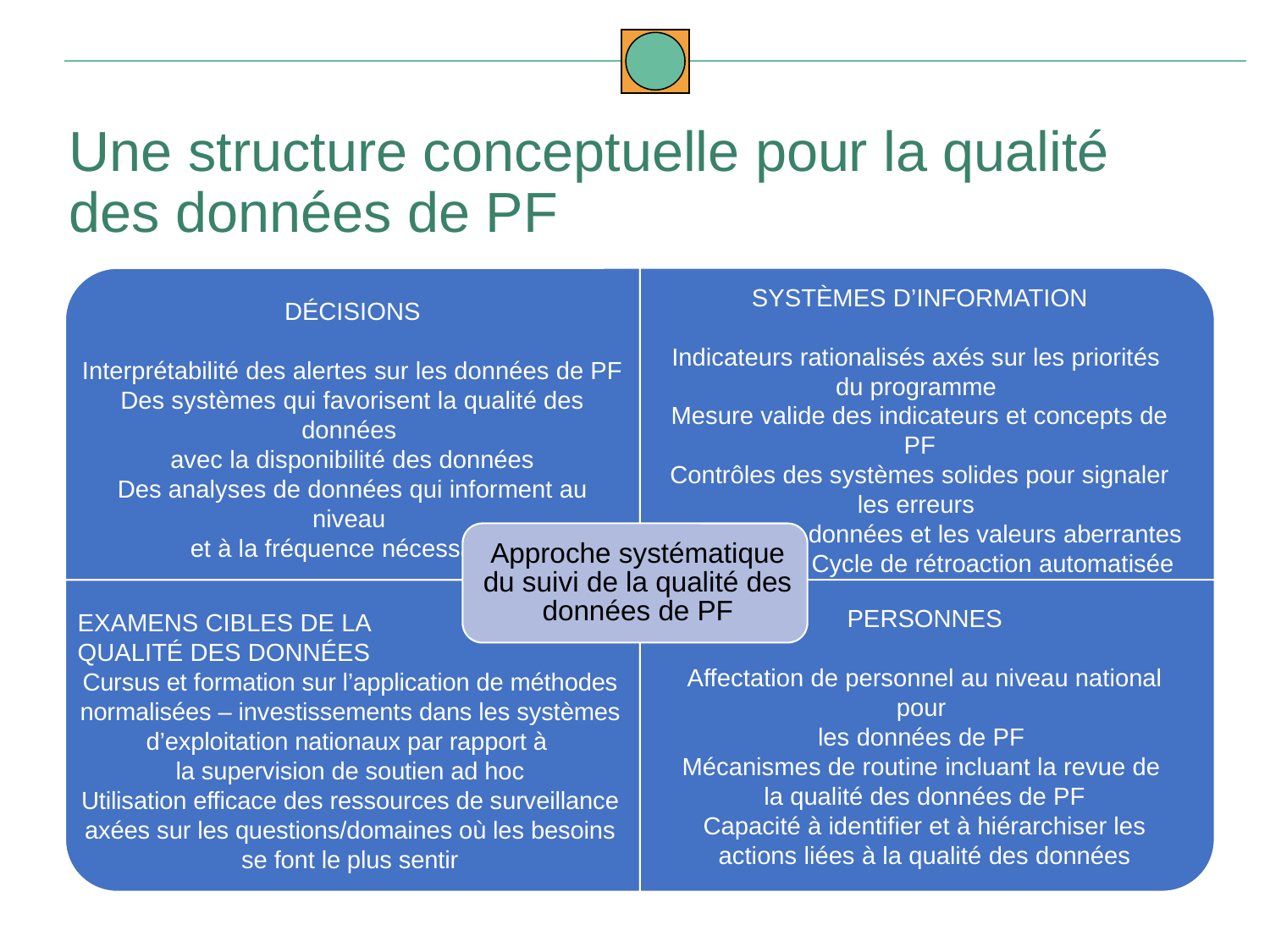

Une structure conceptuelle pour la qualité
des données de PF
DÉCISIONS

Interprétabilité des alertes sur les données de PF
Des systèmes qui favorisent la qualité des données
avec la disponibilité des données
Des analyses de données qui informent au niveau
et à la fréquence nécessaires
SYSTÈMES D’INFORMATION

Indicateurs rationalisés axés sur les priorités
du programme
Mesure valide des indicateurs et concepts de PF
Contrôles des systèmes solides pour signaler les erreurs
de saisie des données et les valeurs aberrantes
                     Cycle de rétroaction automatisée

Approche systématique du suivi de la qualité des données de PF
PERSONNES

Affectation de personnel au niveau national pour
les données de PF
Mécanismes de routine incluant la revue de
la qualité des données de PF
Capacité à identifier et à hiérarchiser les actions liées à la qualité des données

EXAMENS CIBLES DE LA
QUALITÉ DES DONNÉES
Cursus et formation sur l’application de méthodes normalisées – investissements dans les systèmes d’exploitation nationaux par rapport à
la supervision de soutien ad hoc
Utilisation efficace des ressources de surveillance axées sur les questions/domaines où les besoins se font le plus sentir